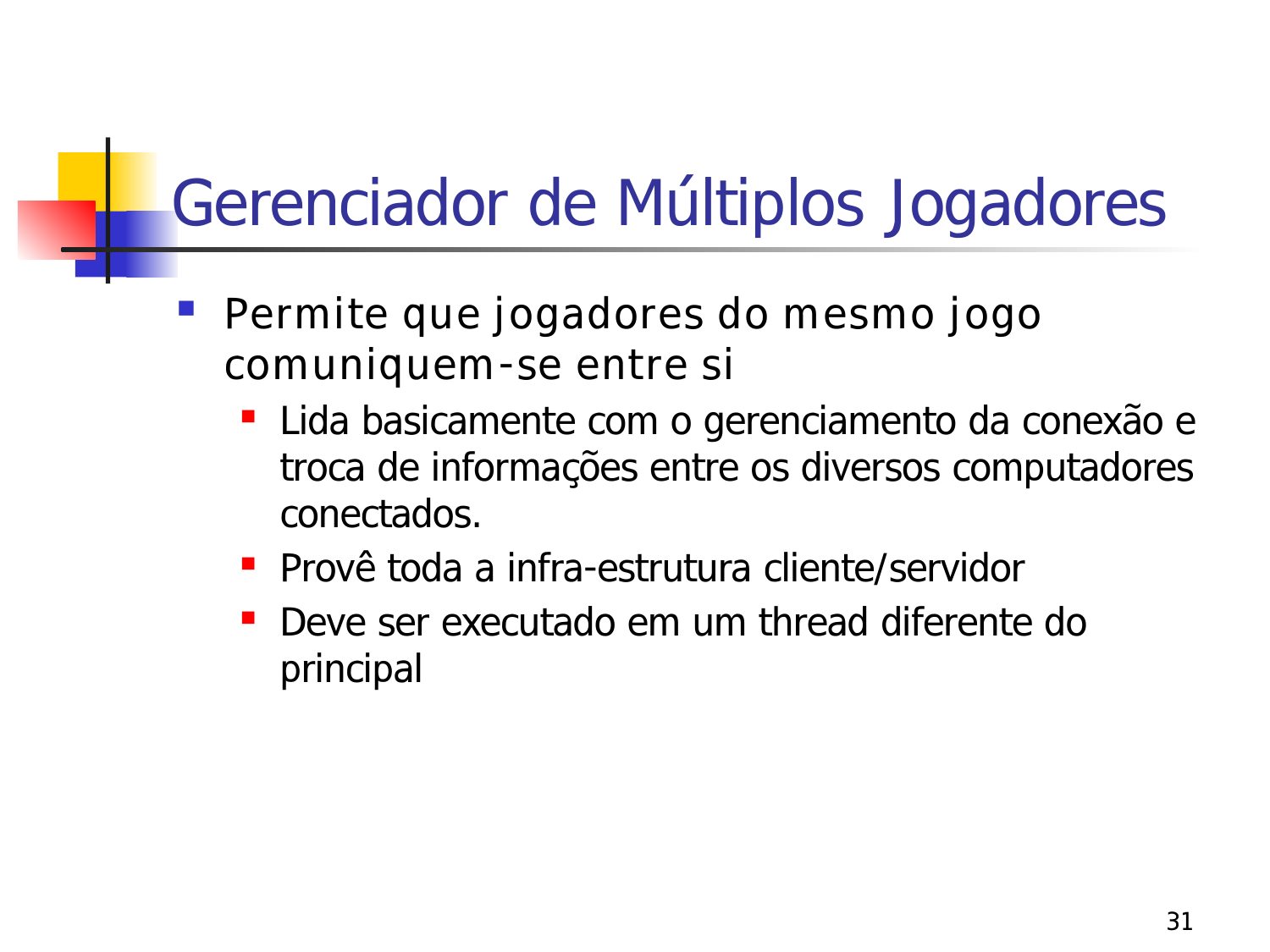

# Gerenciador de Múltiplos Jogadores
Permite que jogadores do mesmo jogo comuniquem-se entre si
Lida basicamente com o gerenciamento da conexão e troca de informações entre os diversos computadores conectados.
Provê toda a infra-estrutura cliente/servidor
Deve ser executado em um thread diferente do principal

31